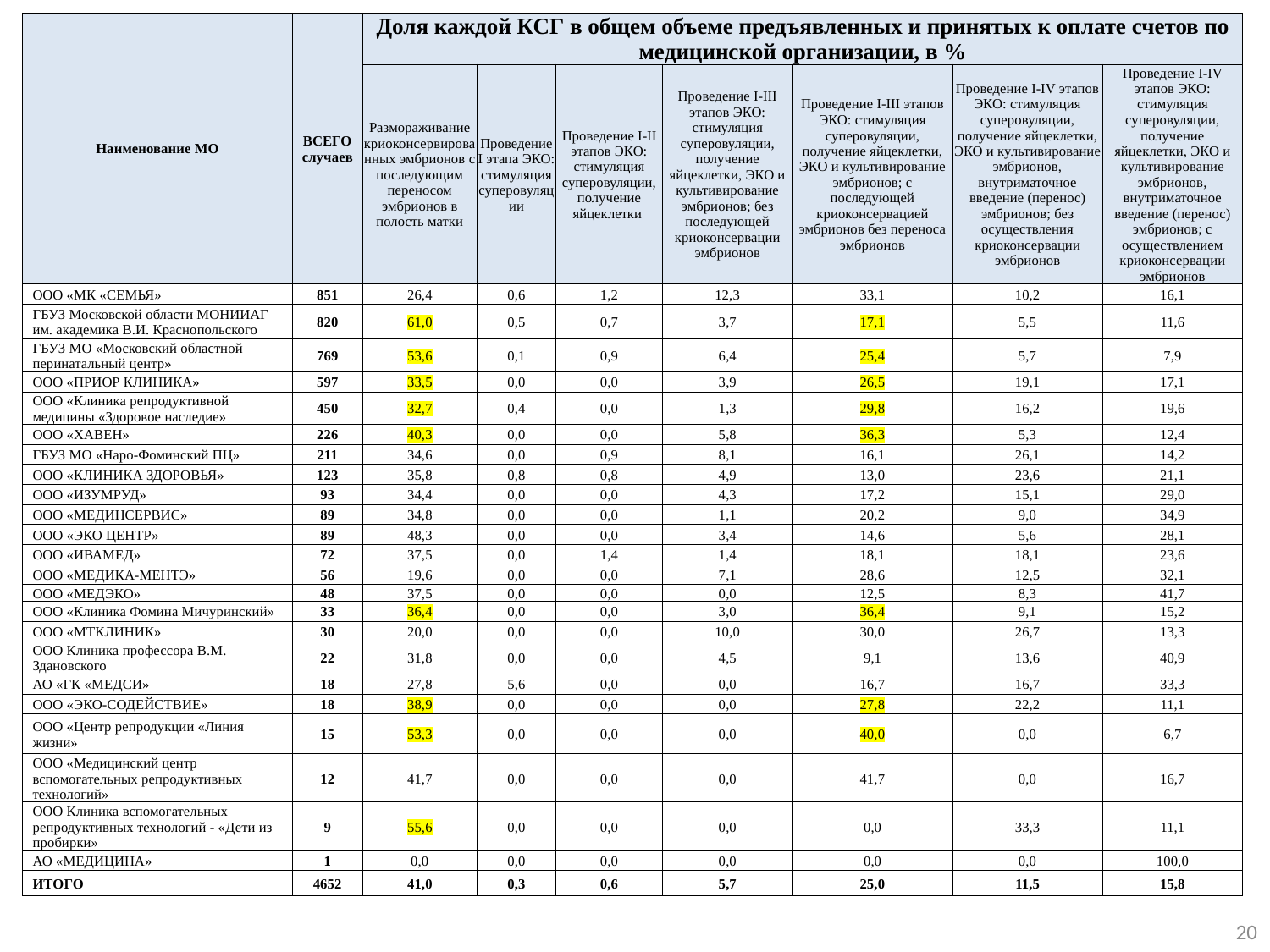

| Наименование МО | ВСЕГО случаев | Доля каждой КСГ в общем объеме предъявленных и принятых к оплате счетов по медицинской организации, в % |  |  |  |  |  |  |
| --- | --- | --- | --- | --- | --- | --- | --- | --- |
|  |  | Размораживание криоконсервированных эмбрионов с последующим переносом эмбрионов в полость матки | Проведение I этапа ЭКО: стимуляция суперовуляции | Проведение I-II этапов ЭКО: стимуляция суперовуляции, получение яйцеклетки | Проведение I-III этапов ЭКО: стимуляция суперовуляции, получение яйцеклетки, ЭКО и культивирование эмбрионов; без последующей криоконсервации эмбрионов | Проведение I-III этапов ЭКО: стимуляция суперовуляции, получение яйцеклетки, ЭКО и культивирование эмбрионов; с последующей криоконсервацией эмбрионов без переноса эмбрионов | Проведение I-IV этапов ЭКО: стимуляция суперовуляции, получение яйцеклетки, ЭКО и культивирование эмбрионов, внутриматочное введение (перенос) эмбрионов; без осуществления криоконсервации эмбрионов | Проведение I-IV этапов ЭКО: стимуляция суперовуляции, получение яйцеклетки, ЭКО и культивирование эмбрионов, внутриматочное введение (перенос) эмбрионов; с осуществлением криоконсервации эмбрионов |
| ООО «МК «СЕМЬЯ» | 851 | 26,4 | 0,6 | 1,2 | 12,3 | 33,1 | 10,2 | 16,1 |
| ГБУЗ Московской области МОНИИАГ им. академика В.И. Краснопольского | 820 | 61,0 | 0,5 | 0,7 | 3,7 | 17,1 | 5,5 | 11,6 |
| ГБУЗ МО «Московский областной перинатальный центр» | 769 | 53,6 | 0,1 | 0,9 | 6,4 | 25,4 | 5,7 | 7,9 |
| ООО «ПРИОР КЛИНИКА» | 597 | 33,5 | 0,0 | 0,0 | 3,9 | 26,5 | 19,1 | 17,1 |
| ООО «Клиника репродуктивной медицины «Здоровое наследие» | 450 | 32,7 | 0,4 | 0,0 | 1,3 | 29,8 | 16,2 | 19,6 |
| ООО «ХАВЕН» | 226 | 40,3 | 0,0 | 0,0 | 5,8 | 36,3 | 5,3 | 12,4 |
| ГБУЗ МО «Наро-Фоминский ПЦ» | 211 | 34,6 | 0,0 | 0,9 | 8,1 | 16,1 | 26,1 | 14,2 |
| ООО «КЛИНИКА ЗДОРОВЬЯ» | 123 | 35,8 | 0,8 | 0,8 | 4,9 | 13,0 | 23,6 | 21,1 |
| ООО «ИЗУМРУД» | 93 | 34,4 | 0,0 | 0,0 | 4,3 | 17,2 | 15,1 | 29,0 |
| ООО «МЕДИНСЕРВИС» | 89 | 34,8 | 0,0 | 0,0 | 1,1 | 20,2 | 9,0 | 34,9 |
| ООО «ЭКО ЦЕНТР» | 89 | 48,3 | 0,0 | 0,0 | 3,4 | 14,6 | 5,6 | 28,1 |
| ООО «ИВАМЕД» | 72 | 37,5 | 0,0 | 1,4 | 1,4 | 18,1 | 18,1 | 23,6 |
| ООО «МЕДИКА-МЕНТЭ» | 56 | 19,6 | 0,0 | 0,0 | 7,1 | 28,6 | 12,5 | 32,1 |
| ООО «МЕДЭКО» | 48 | 37,5 | 0,0 | 0,0 | 0,0 | 12,5 | 8,3 | 41,7 |
| ООО «Клиника Фомина Мичуринский» | 33 | 36,4 | 0,0 | 0,0 | 3,0 | 36,4 | 9,1 | 15,2 |
| ООО «МТКЛИНИК» | 30 | 20,0 | 0,0 | 0,0 | 10,0 | 30,0 | 26,7 | 13,3 |
| ООО Клиника профессора В.М. Здановского | 22 | 31,8 | 0,0 | 0,0 | 4,5 | 9,1 | 13,6 | 40,9 |
| АО «ГК «МЕДСИ» | 18 | 27,8 | 5,6 | 0,0 | 0,0 | 16,7 | 16,7 | 33,3 |
| ООО «ЭКО-СОДЕЙСТВИЕ» | 18 | 38,9 | 0,0 | 0,0 | 0,0 | 27,8 | 22,2 | 11,1 |
| ООО «Центр репродукции «Линия жизни» | 15 | 53,3 | 0,0 | 0,0 | 0,0 | 40,0 | 0,0 | 6,7 |
| ООО «Медицинский центр вспомогательных репродуктивных технологий» | 12 | 41,7 | 0,0 | 0,0 | 0,0 | 41,7 | 0,0 | 16,7 |
| ООО Клиника вспомогательных репродуктивных технологий - «Дети из пробирки» | 9 | 55,6 | 0,0 | 0,0 | 0,0 | 0,0 | 33,3 | 11,1 |
| АО «МЕДИЦИНА» | 1 | 0,0 | 0,0 | 0,0 | 0,0 | 0,0 | 0,0 | 100,0 |
| ИТОГО | 4652 | 41,0 | 0,3 | 0,6 | 5,7 | 25,0 | 11,5 | 15,8 |
20